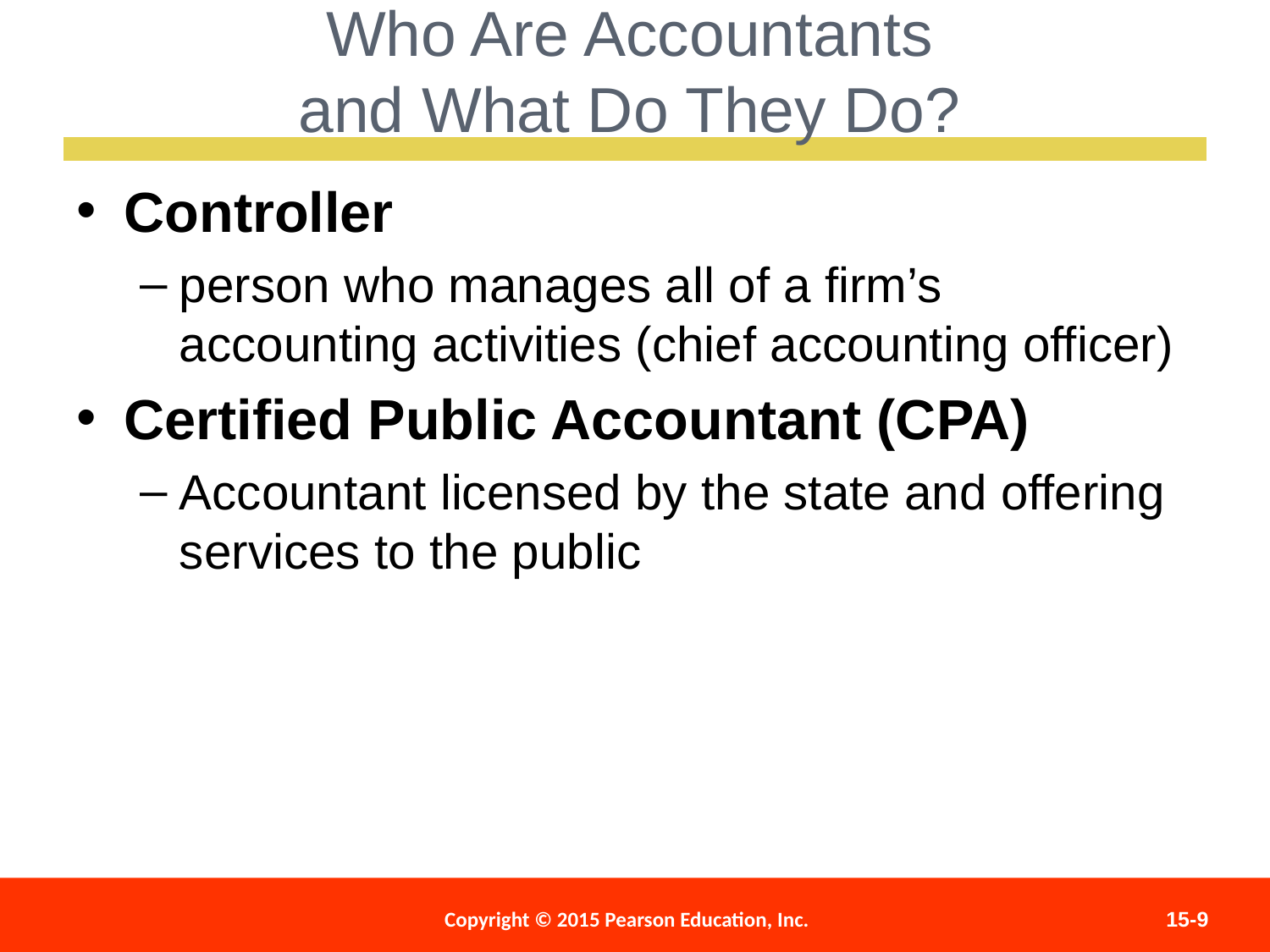

Who Are Accountants
and What Do They Do?
Controller
person who manages all of a firm’s accounting activities (chief accounting officer)
Certified Public Accountant (CPA)
Accountant licensed by the state and offering services to the public